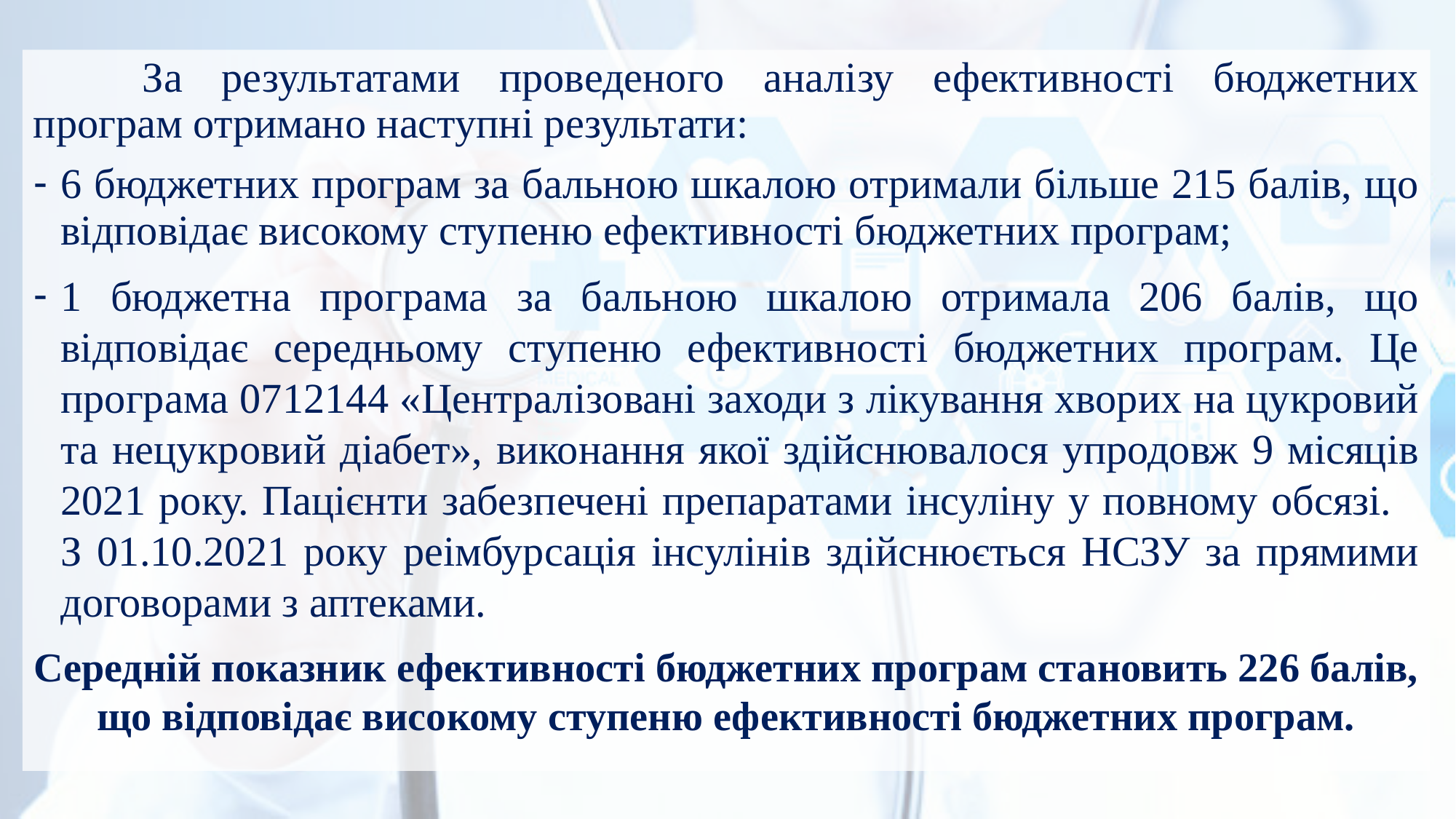

За результатами проведеного аналізу ефективності бюджетних програм отримано наступні результати:
6 бюджетних програм за бальною шкалою отримали більше 215 балів, що відповідає високому ступеню ефективності бюджетних програм;
1 бюджетна програма за бальною шкалою отримала 206 балів, що відповідає середньому ступеню ефективності бюджетних програм. Це програма 0712144 «Централізовані заходи з лікування хворих на цукровий та нецукровий діабет», виконання якої здійснювалося упродовж 9 місяців 2021 року. Пацієнти забезпечені препаратами інсуліну у повному обсязі.   З 01.10.2021 року реімбурсація інсулінів здійснюється НСЗУ за прямими договорами з аптеками.
Середній показник ефективності бюджетних програм становить 226 балів, що відповідає високому ступеню ефективності бюджетних програм.